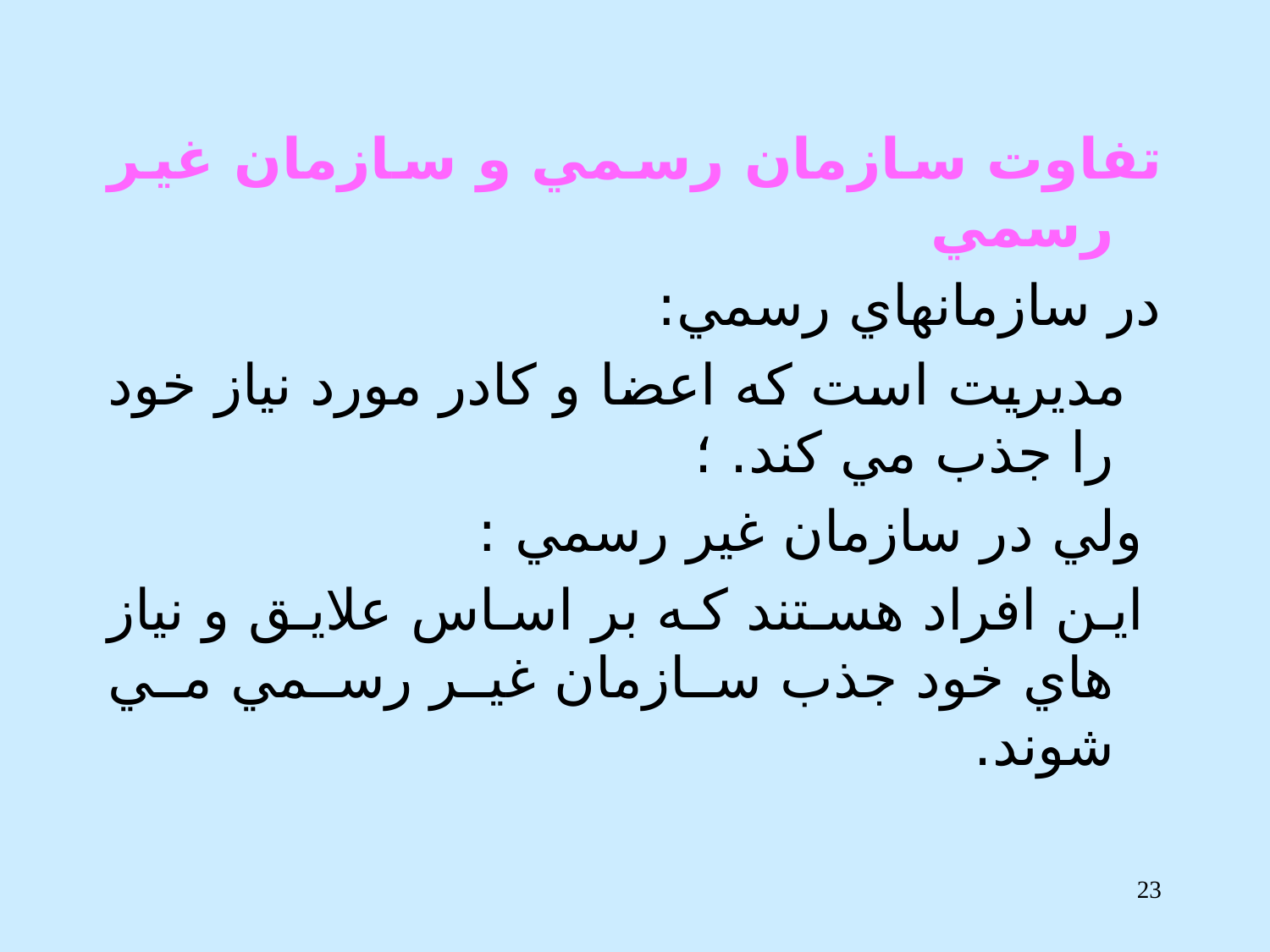

تفاوت سازمان رسمي و سازمان غير رسمي
در سازمانهاي رسمي:
  مديريت است كه اعضا و كادر مورد نياز خود را جذب مي كند. ؛
 ولي در سازمان غير رسمي :
 اين افراد هستند كه بر اساس علايق و نياز هاي خود جذب سازمان غير رسمي مي شوند.

23